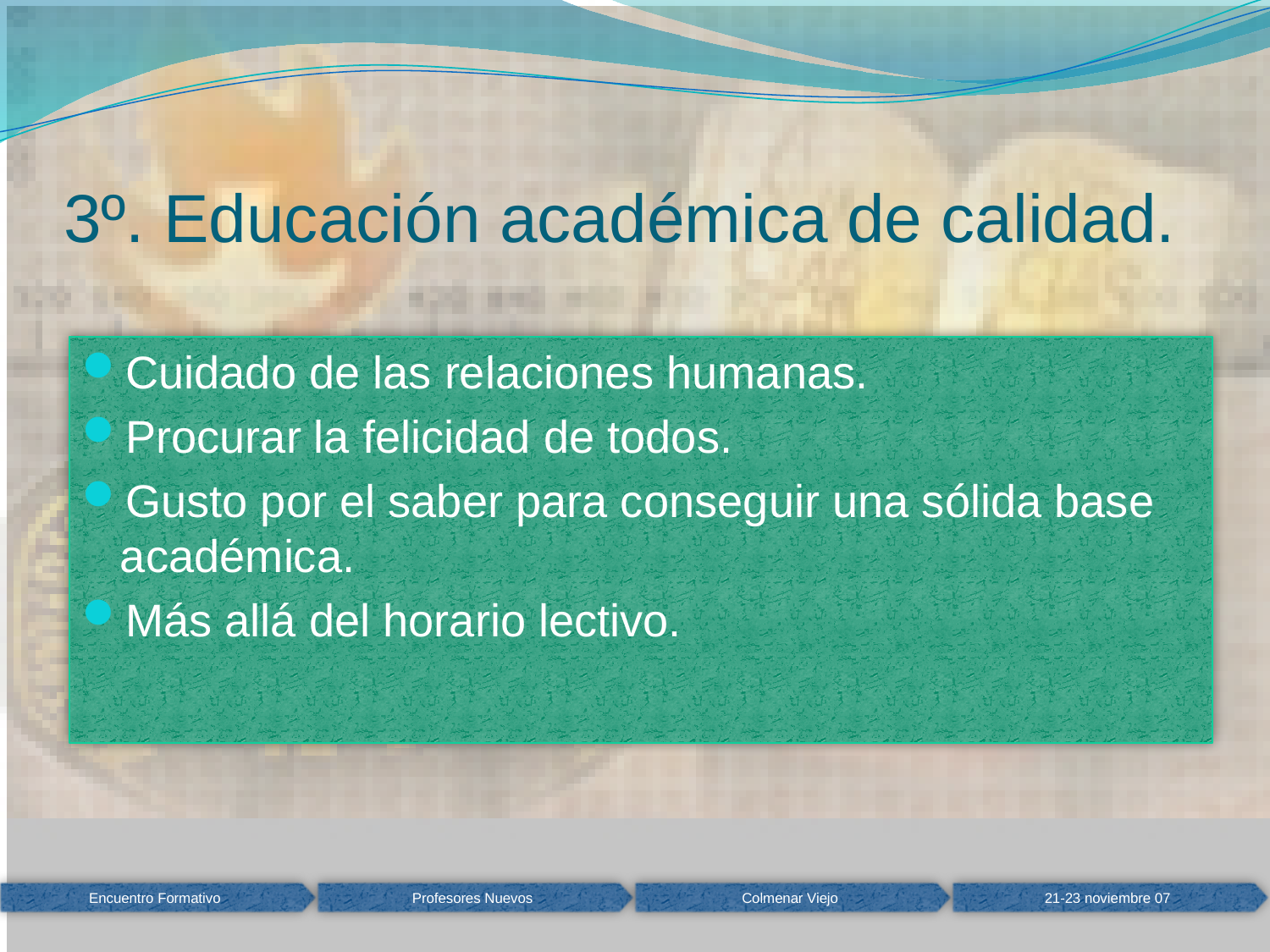

# 3º. Educación académica de calidad.
Cuidado de las relaciones humanas.
Procurar la felicidad de todos.
Gusto por el saber para conseguir una sólida base académica.
Más allá del horario lectivo.
21-23 noviembre 07
Encuentro Formativo
Profesores Nuevos
Colmenar Viejo